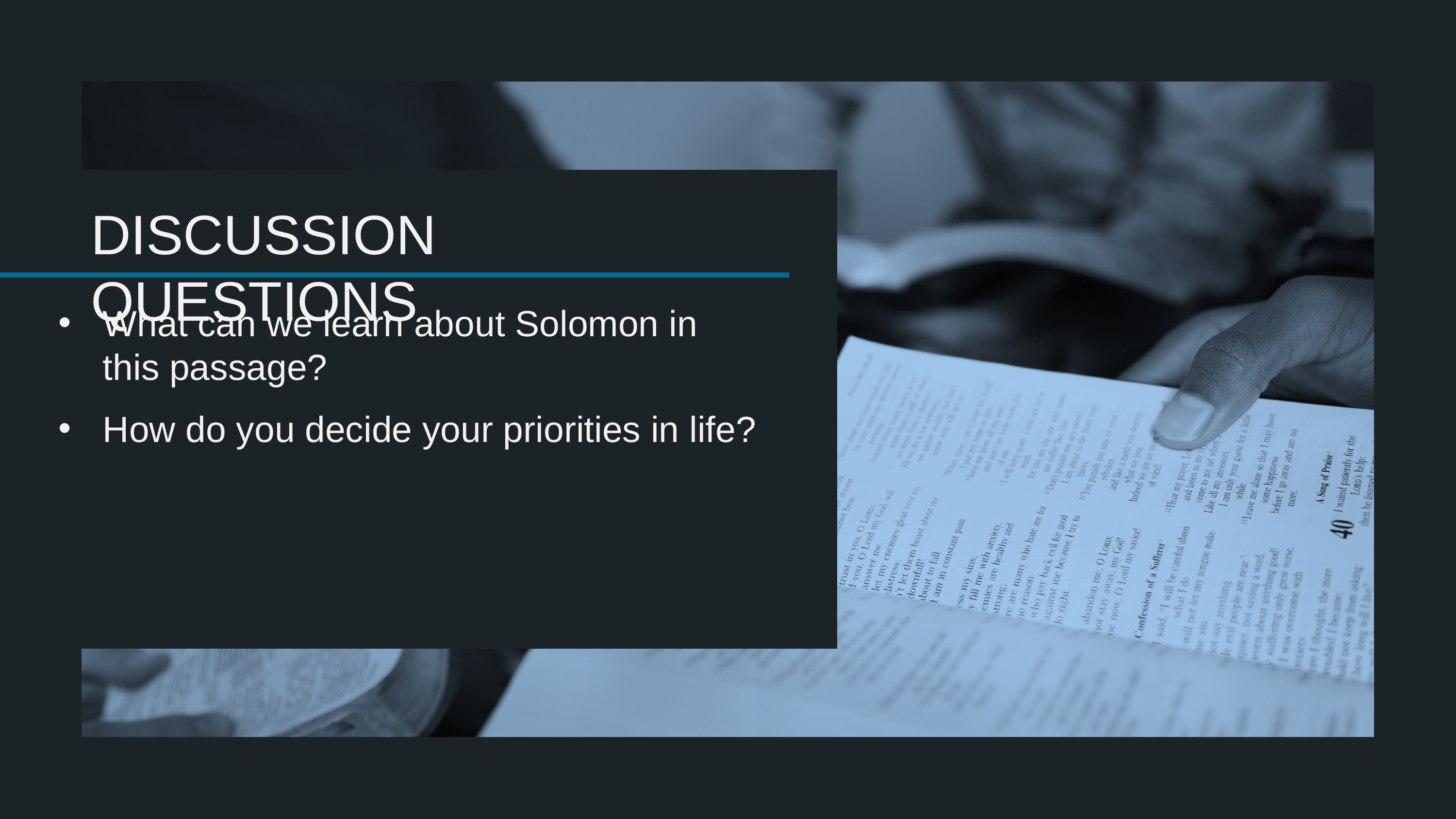

What can we learn about Solomon in
this passage?
How do you decide your priorities in life?